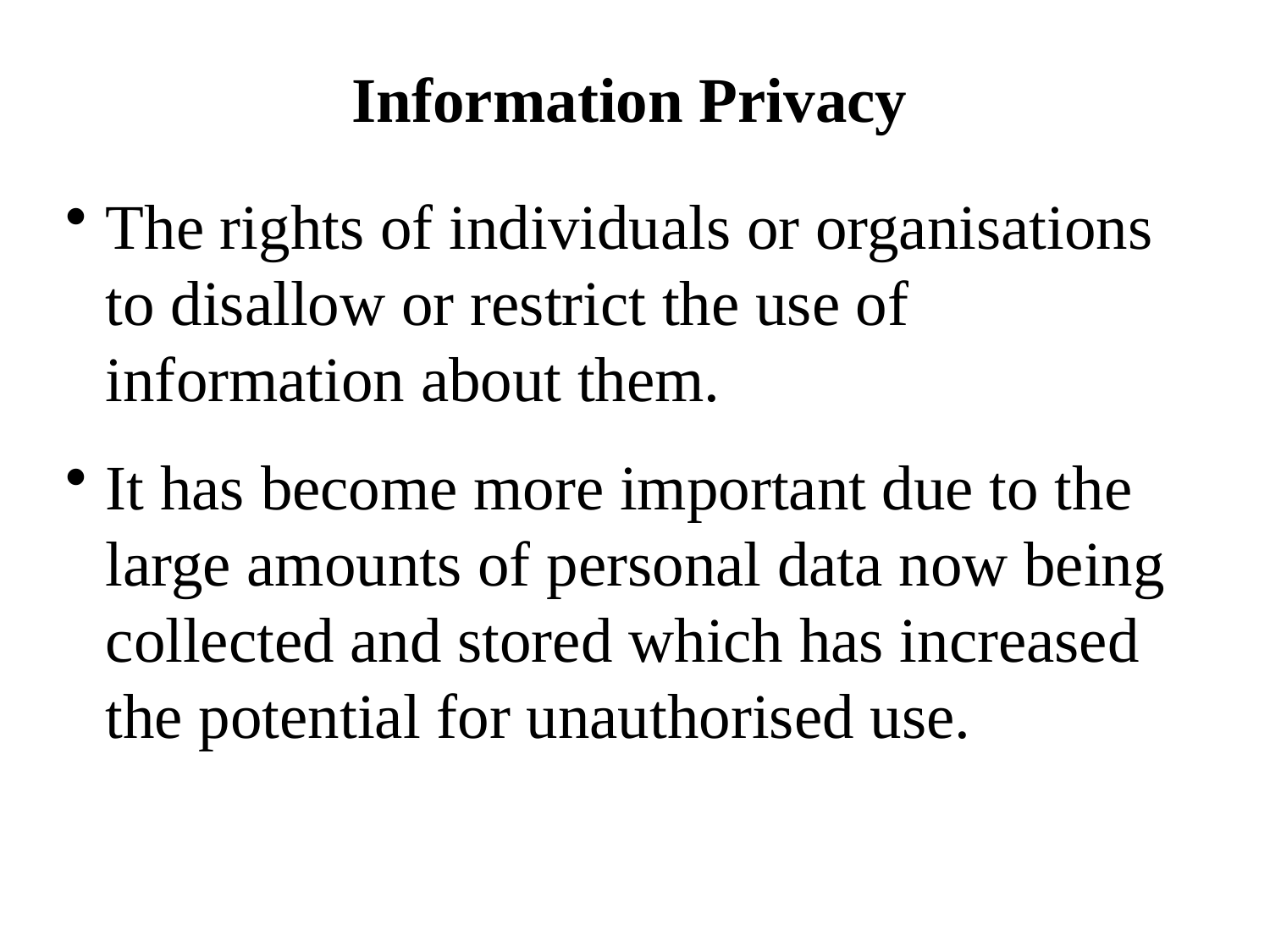

Information Privacy
The rights of individuals or organisations to disallow or restrict the use of information about them.
It has become more important due to the large amounts of personal data now being collected and stored which has increased the potential for unauthorised use.